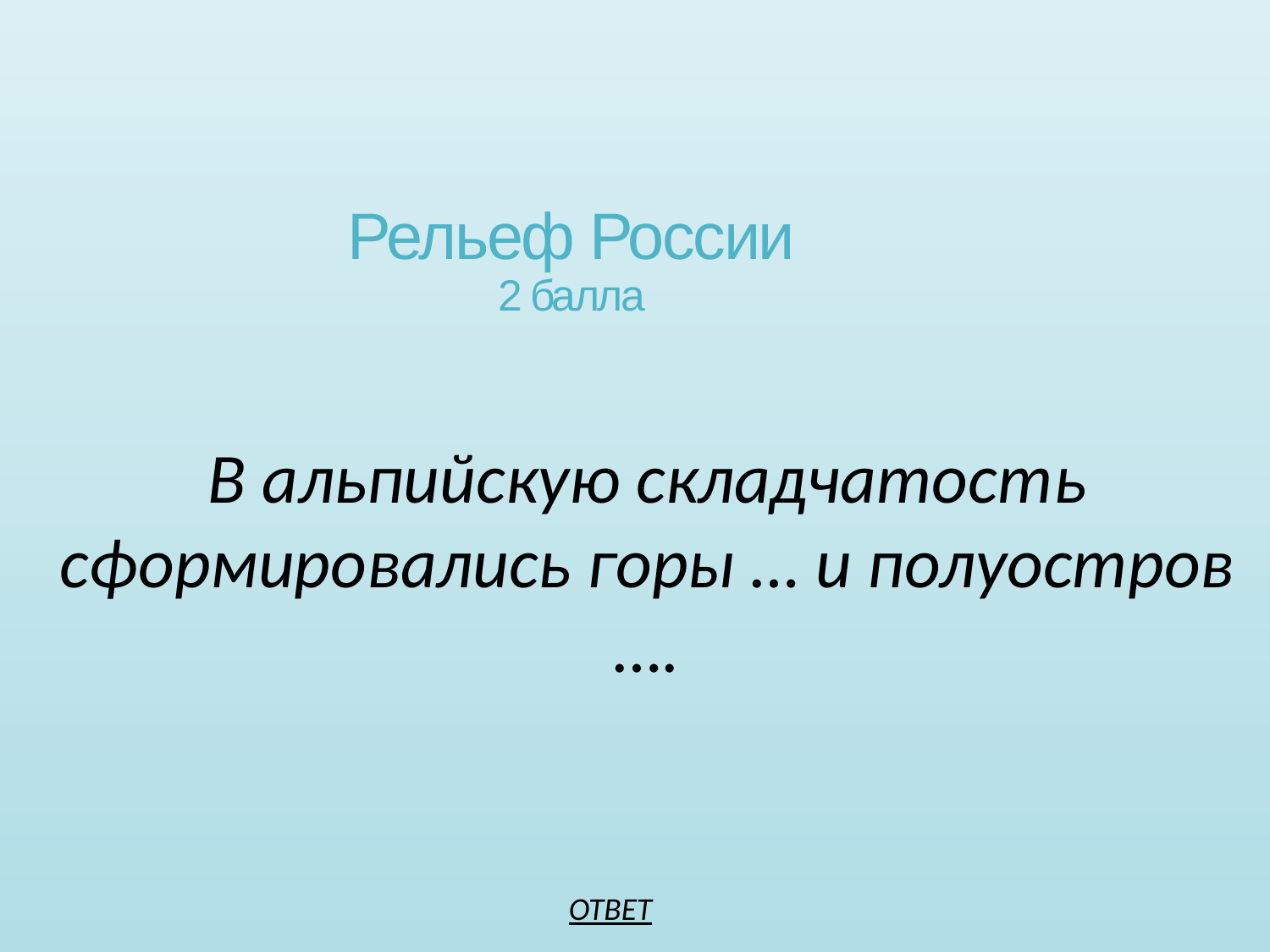

Рельеф России
2 балла
В альпийскую складчатость сформировались горы … и полуостров ….
ОТВЕТ